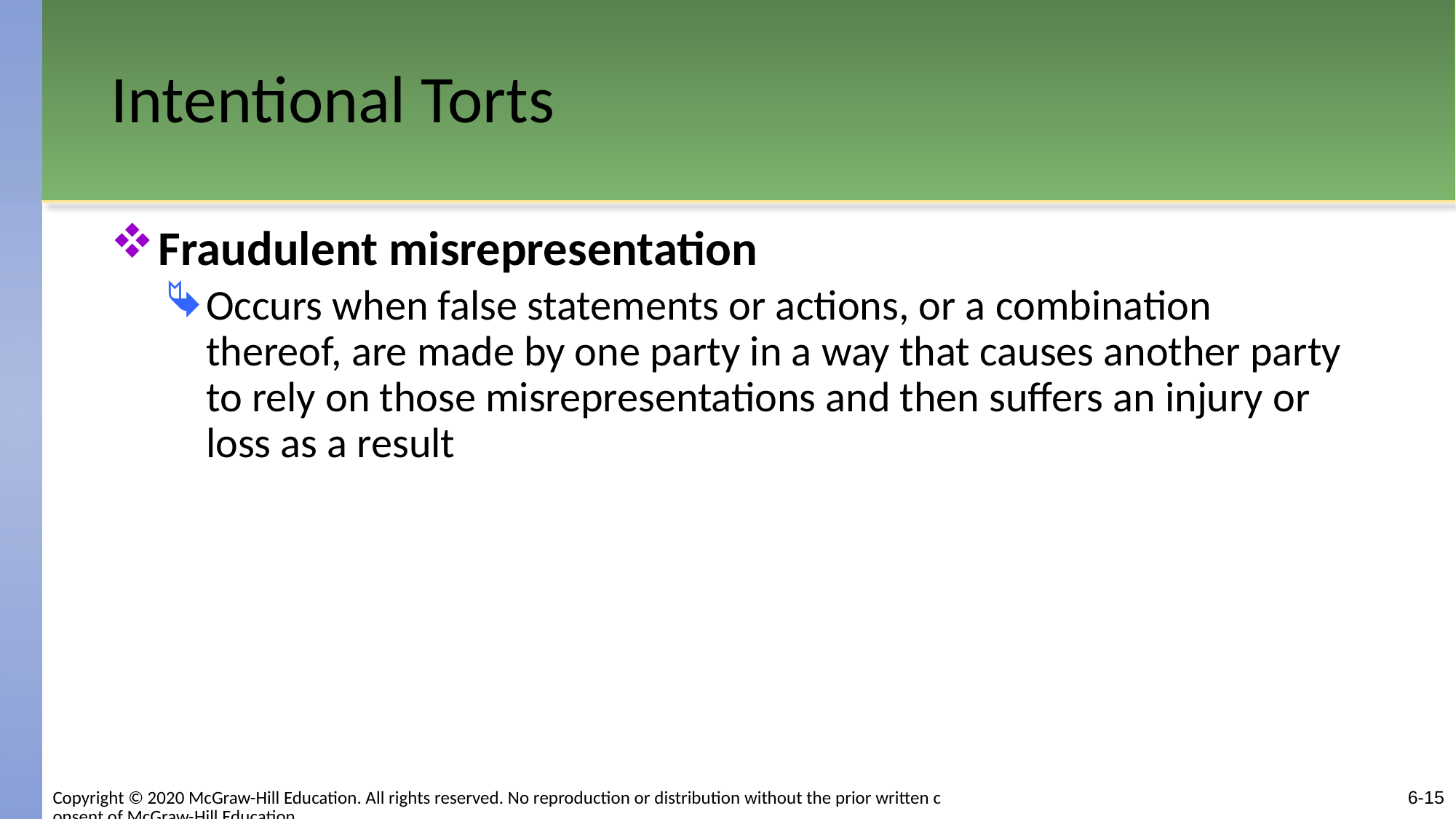

# Intentional Torts
Fraudulent misrepresentation
Occurs when false statements or actions, or a combination thereof, are made by one party in a way that causes another party to rely on those misrepresentations and then suffers an injury or loss as a result

Copyright © 2020 McGraw-Hill Education. All rights reserved. No reproduction or distribution without the prior written consent of McGraw-Hill Education.
6-15